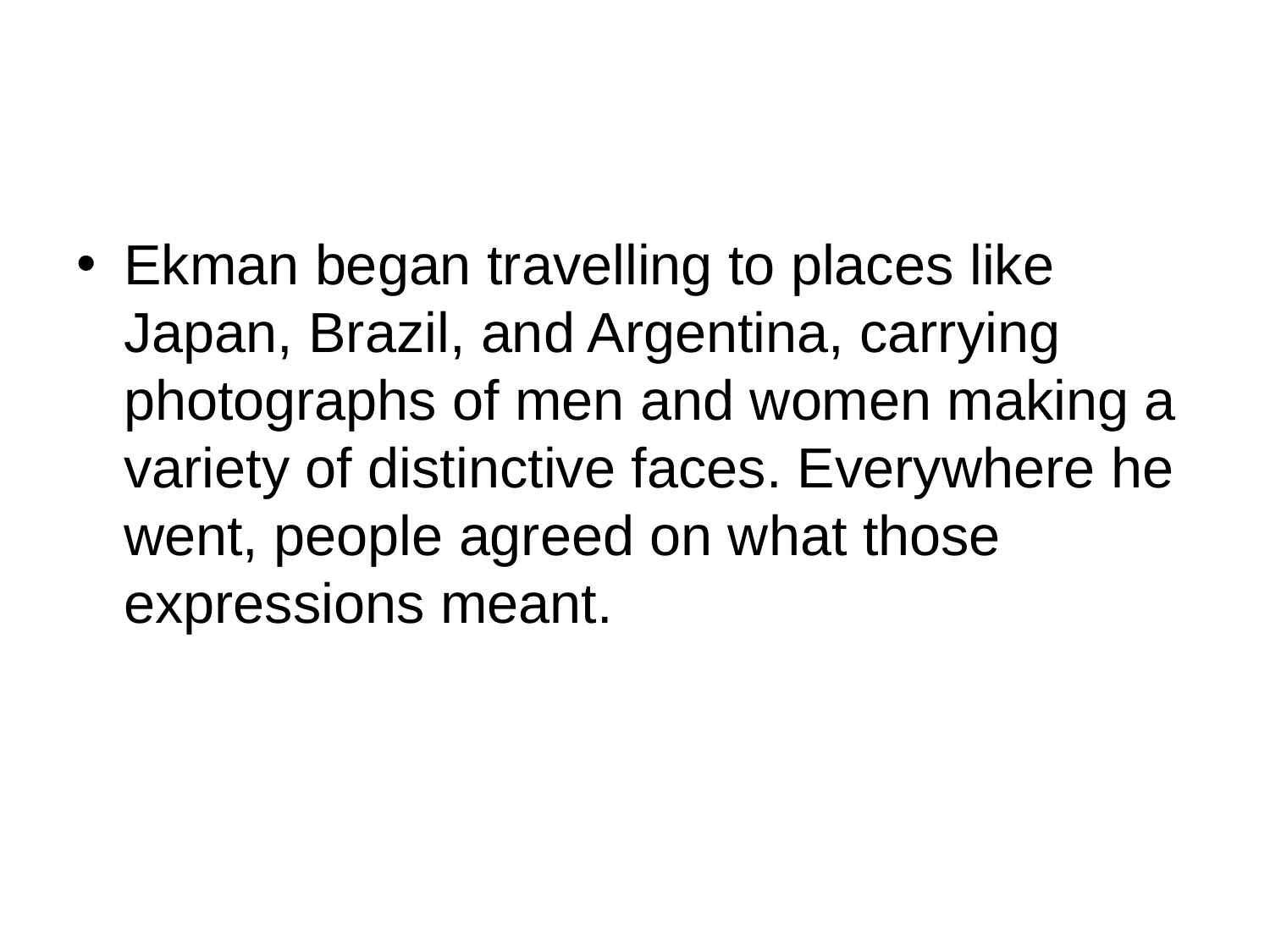

#
Ekman began travelling to places like Japan, Brazil, and Argentina, carrying photographs of men and women making a variety of distinctive faces. Everywhere he went, people agreed on what those expressions meant.